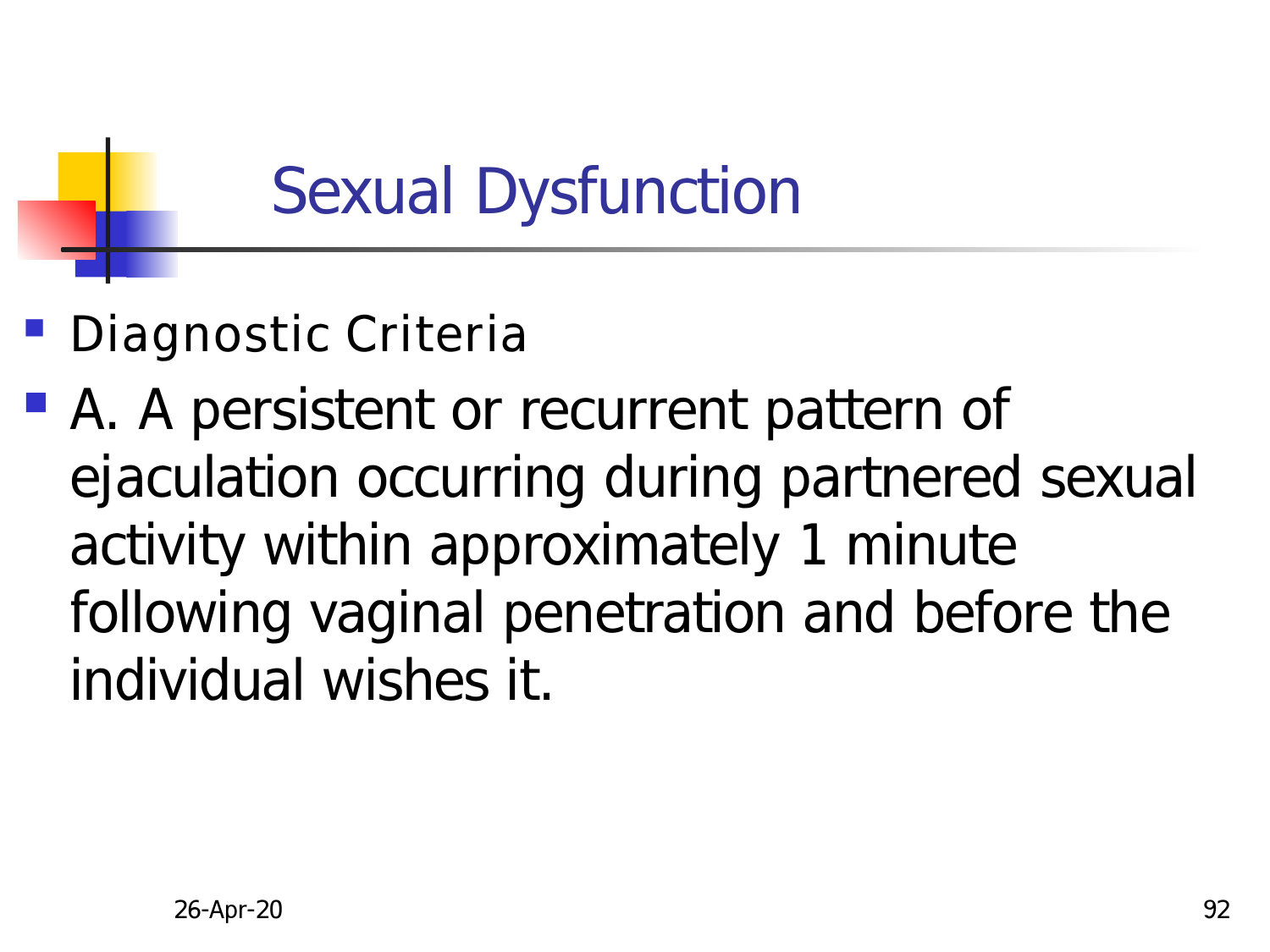

# Sexual Dysfunction
Diagnostic Criteria
A. A persistent or recurrent pattern of ejaculation occurring during partnered sexual activity within approximately 1 minute following vaginal penetration and before the individual wishes it.
26-Apr-20
92